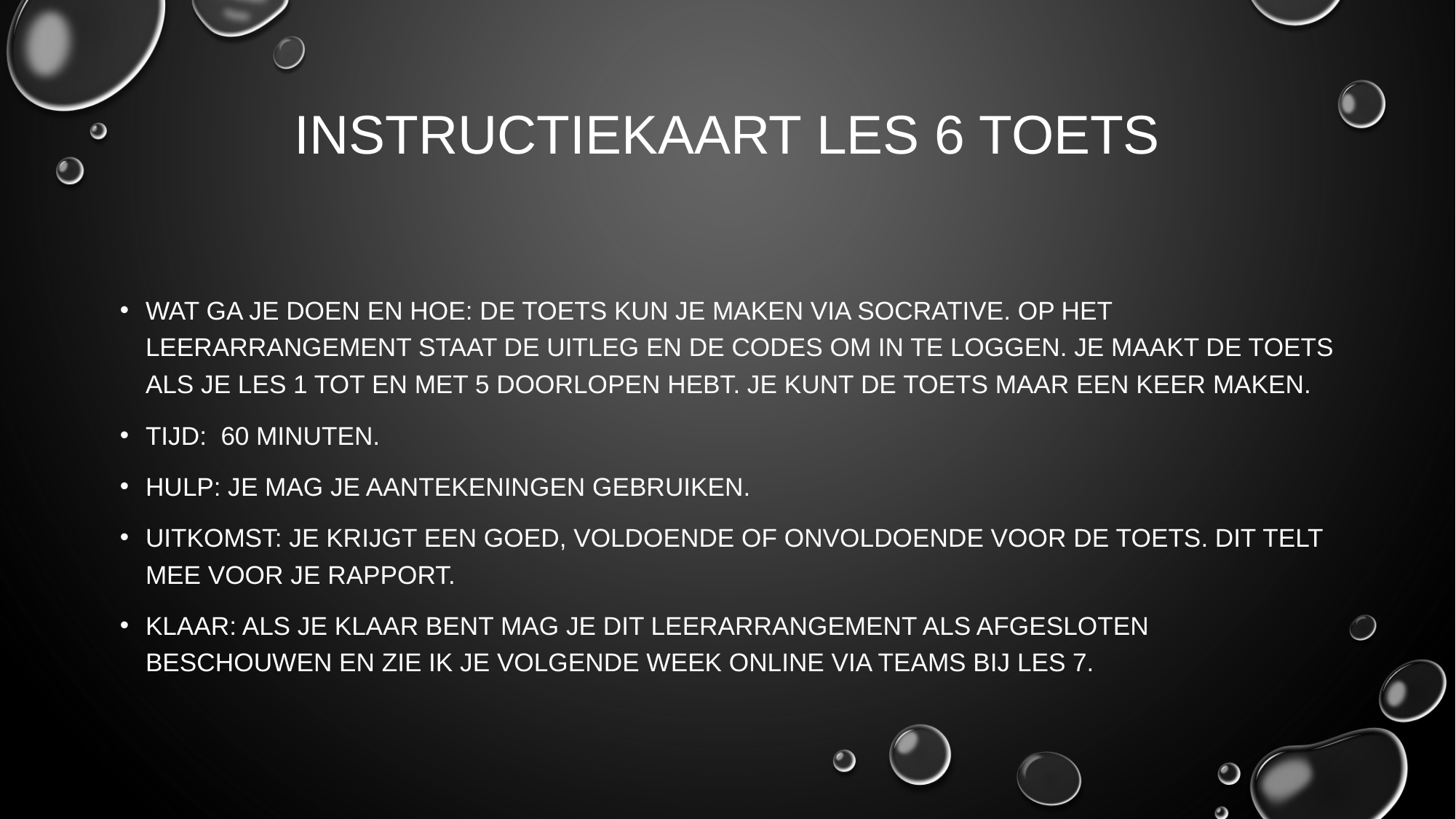

# Instructiekaart les 6 toets
Wat ga je doen En hoe: de toets kun je maken via socrative. Op het leerarrangement staat de uitleg en de codes om in te loggen. Je maakt de toets als je les 1 tot en met 5 doorlopen hebt. Je kunt de toets maar een keer maken.
Tijd:  60 minuten.
Hulp: je mag je aantekeningen gebruiken.
uitkomst: je krijgt een goed, voldoende of onvoldoende voor de toets. Dit telt mee voor je rapport.
Klaar: als je klaar bent mag je dit leerarrangement als afgesloten beschouwen en zie ik je volgende week online via Teams bij les 7.